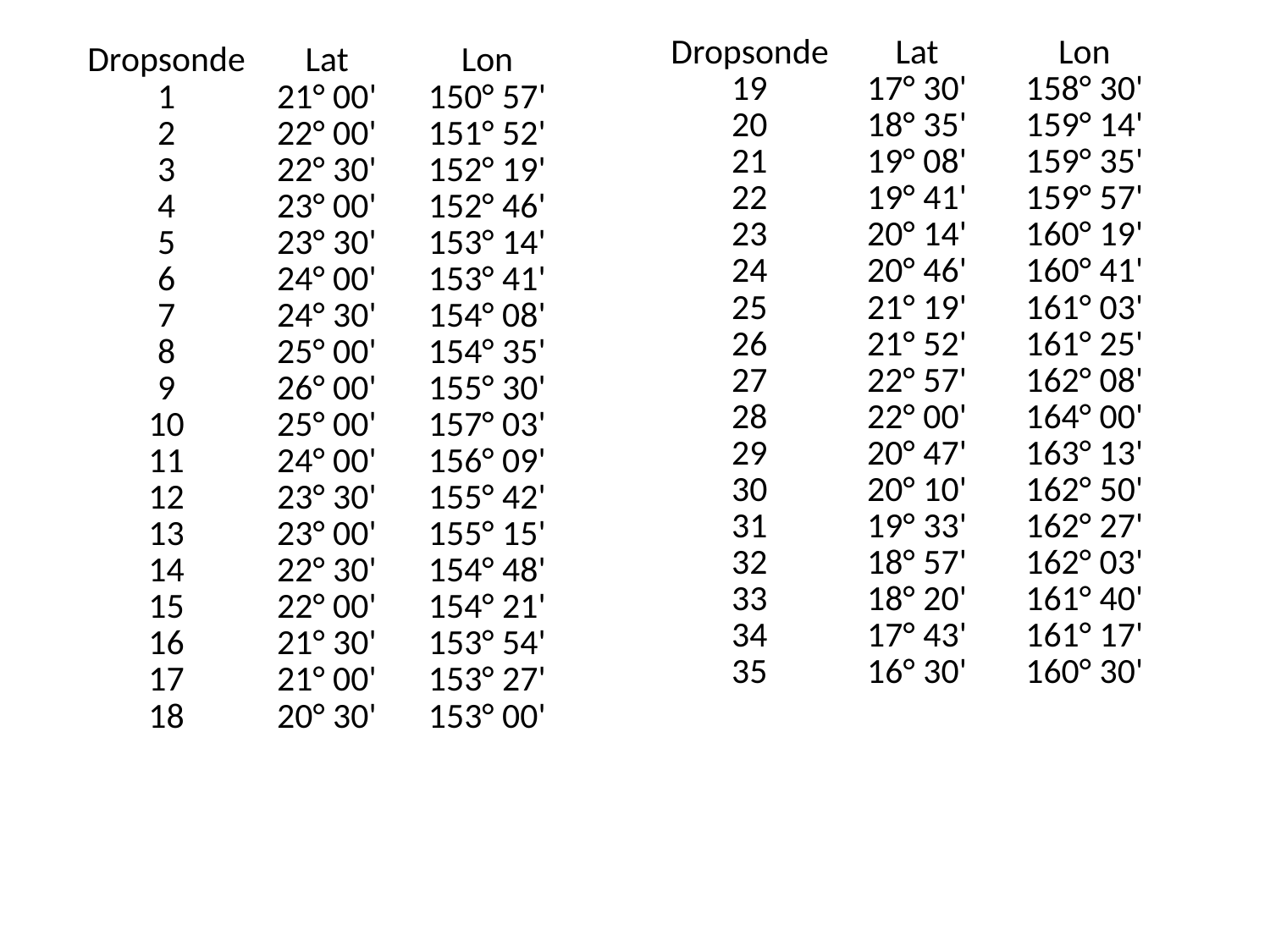

| Dropsonde | Lat | Lon |
| --- | --- | --- |
| 19 | 17° 30' | 158° 30' |
| 20 | 18° 35' | 159° 14' |
| 21 | 19° 08' | 159° 35' |
| 22 | 19° 41' | 159° 57' |
| 23 | 20° 14' | 160° 19' |
| 24 | 20° 46' | 160° 41' |
| 25 | 21° 19' | 161° 03' |
| 26 | 21° 52' | 161° 25' |
| 27 | 22° 57' | 162° 08' |
| 28 | 22° 00' | 164° 00' |
| 29 | 20° 47' | 163° 13' |
| 30 | 20° 10' | 162° 50' |
| 31 | 19° 33' | 162° 27' |
| 32 | 18° 57' | 162° 03' |
| 33 | 18° 20' | 161° 40' |
| 34 | 17° 43' | 161° 17' |
| 35 | 16° 30' | 160° 30' |
| Dropsonde | Lat | Lon |
| --- | --- | --- |
| 1 | 21° 00' | 150° 57' |
| 2 | 22° 00' | 151° 52' |
| 3 | 22° 30' | 152° 19' |
| 4 | 23° 00' | 152° 46' |
| 5 | 23° 30' | 153° 14' |
| 6 | 24° 00' | 153° 41' |
| 7 | 24° 30' | 154° 08' |
| 8 | 25° 00' | 154° 35' |
| 9 | 26° 00' | 155° 30' |
| 10 | 25° 00' | 157° 03' |
| 11 | 24° 00' | 156° 09' |
| 12 | 23° 30' | 155° 42' |
| 13 | 23° 00' | 155° 15' |
| 14 | 22° 30' | 154° 48' |
| 15 | 22° 00' | 154° 21' |
| 16 | 21° 30' | 153° 54' |
| 17 | 21° 00' | 153° 27' |
| 18 | 20° 30' | 153° 00' |
|  |  |  |